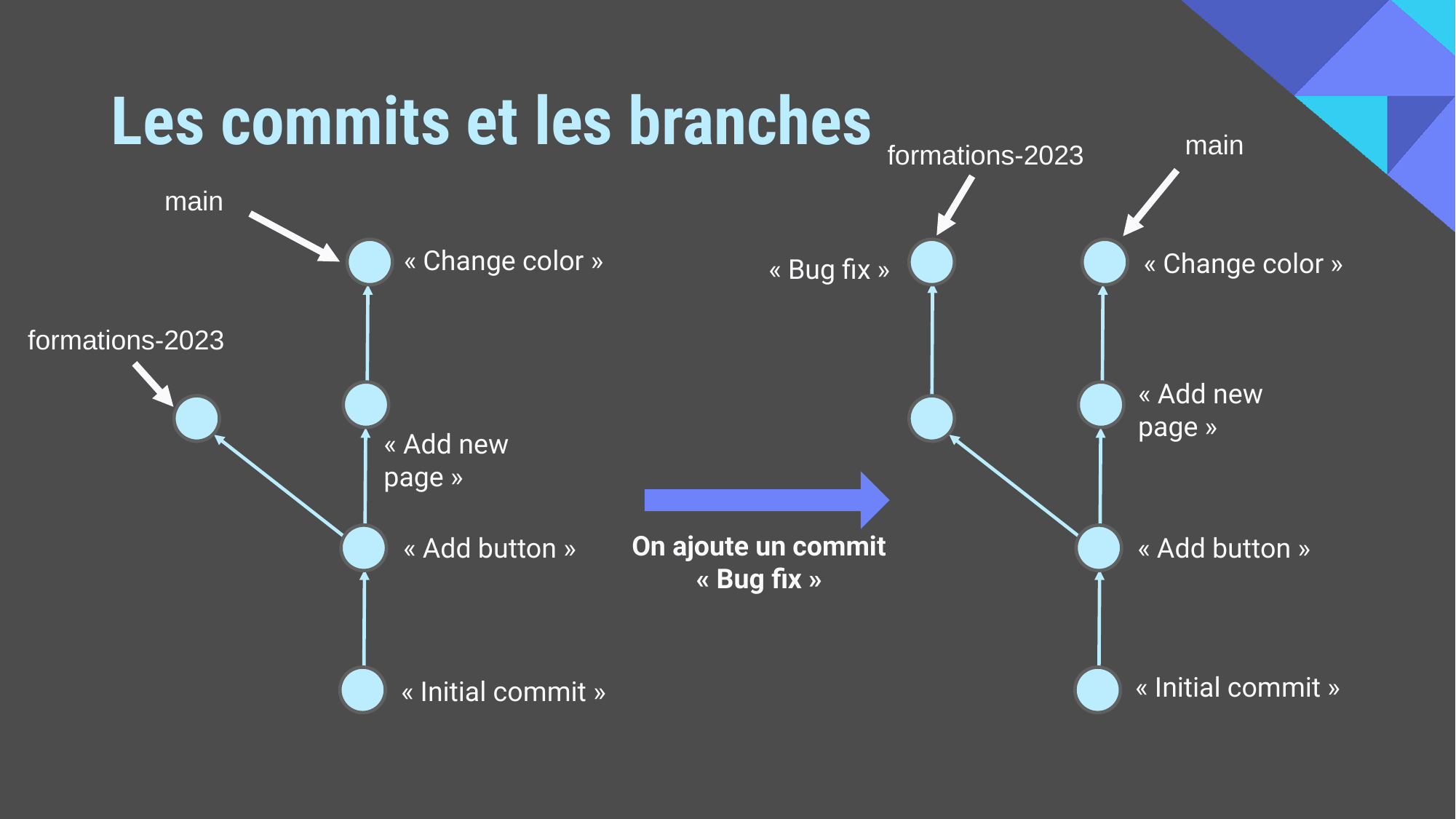

# Les commits et les branches
main
formations-2023
main
« Change color »

« Change color »
« Bug fix »
formations-2023
« Add new page »
« Add new page »

On ajoute un commit
« Bug fix »
« Add button »
« Add button »
« Initial commit »
« Initial commit »